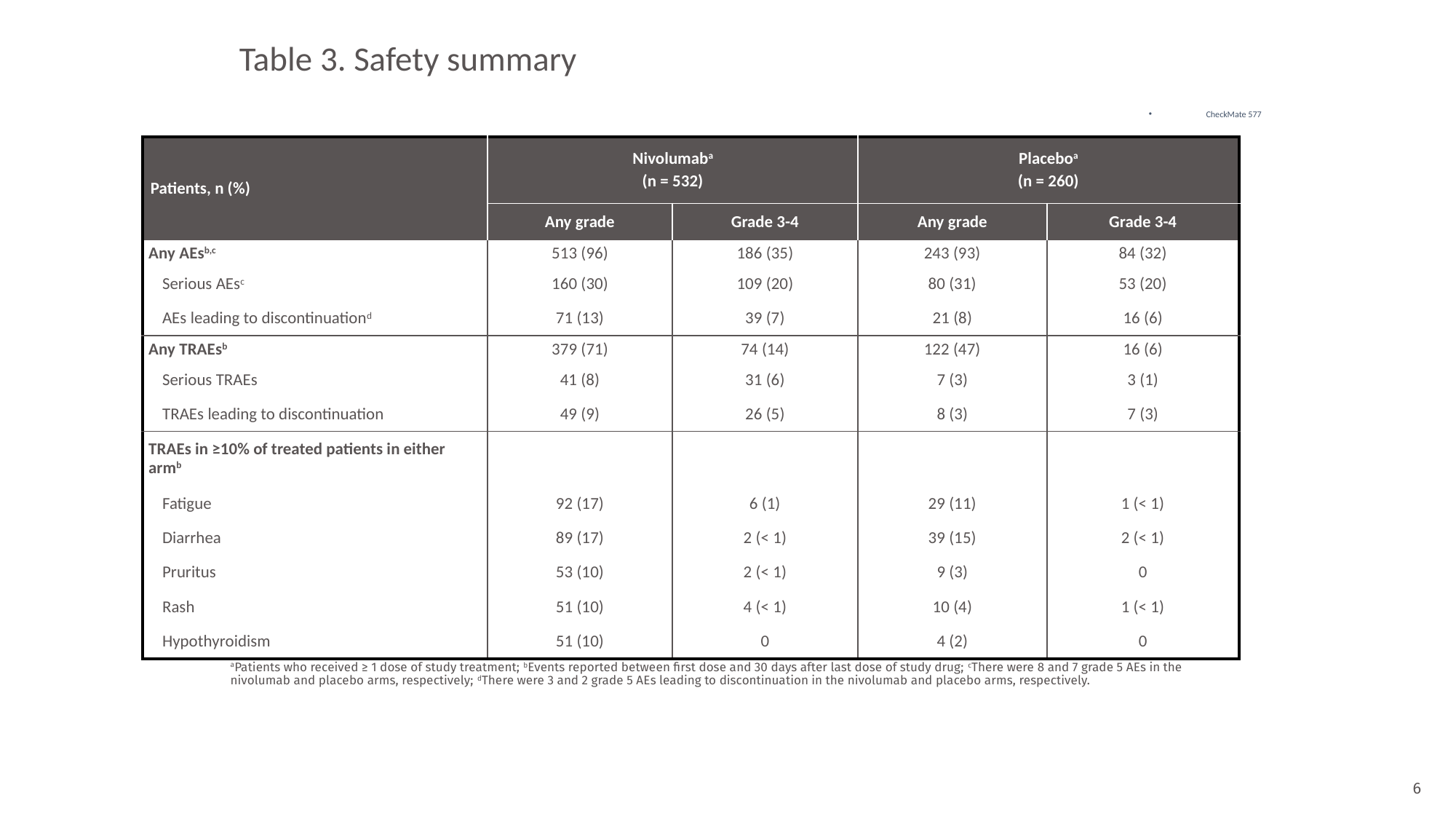

# Table 3. Safety summary
CheckMate 577

| Patients, n (%) | Nivolumaba (n = 532) |  | Placeboa (n = 260) |  |
| --- | --- | --- | --- | --- |
|  | Any grade | Grade 3-4 | Any grade | Grade 3-4 |
| Any AEsb,c | 513 (96) | 186 (35) | 243 (93) | 84 (32) |
| Serious AEsc | 160 (30) | 109 (20) | 80 (31) | 53 (20) |
| AEs leading to discontinuationd | 71 (13) | 39 (7) | 21 (8) | 16 (6) |
| Any TRAEsb | 379 (71) | 74 (14) | 122 (47) | 16 (6) |
| Serious TRAEs | 41 (8) | 31 (6) | 7 (3) | 3 (1) |
| TRAEs leading to discontinuation | 49 (9) | 26 (5) | 8 (3) | 7 (3) |
| TRAEs in ≥10% of treated patients in either armb |  |  |  |  |
| Fatigue | 92 (17) | 6 (1) | 29 (11) | 1 (< 1) |
| Diarrhea | 89 (17) | 2 (< 1) | 39 (15) | 2 (< 1) |
| Pruritus | 53 (10) | 2 (< 1) | 9 (3) | 0 |
| Rash | 51 (10) | 4 (< 1) | 10 (4) | 1 (< 1) |
| Hypothyroidism | 51 (10) | 0 | 4 (2) | 0 |
aPatients who received ≥ 1 dose of study treatment; bEvents reported between first dose and 30 days after last dose of study drug; cThere were 8 and 7 grade 5 AEs in the nivolumab and placebo arms, respectively; dThere were 3 and 2 grade 5 AEs leading to discontinuation in the nivolumab and placebo arms, respectively.
6